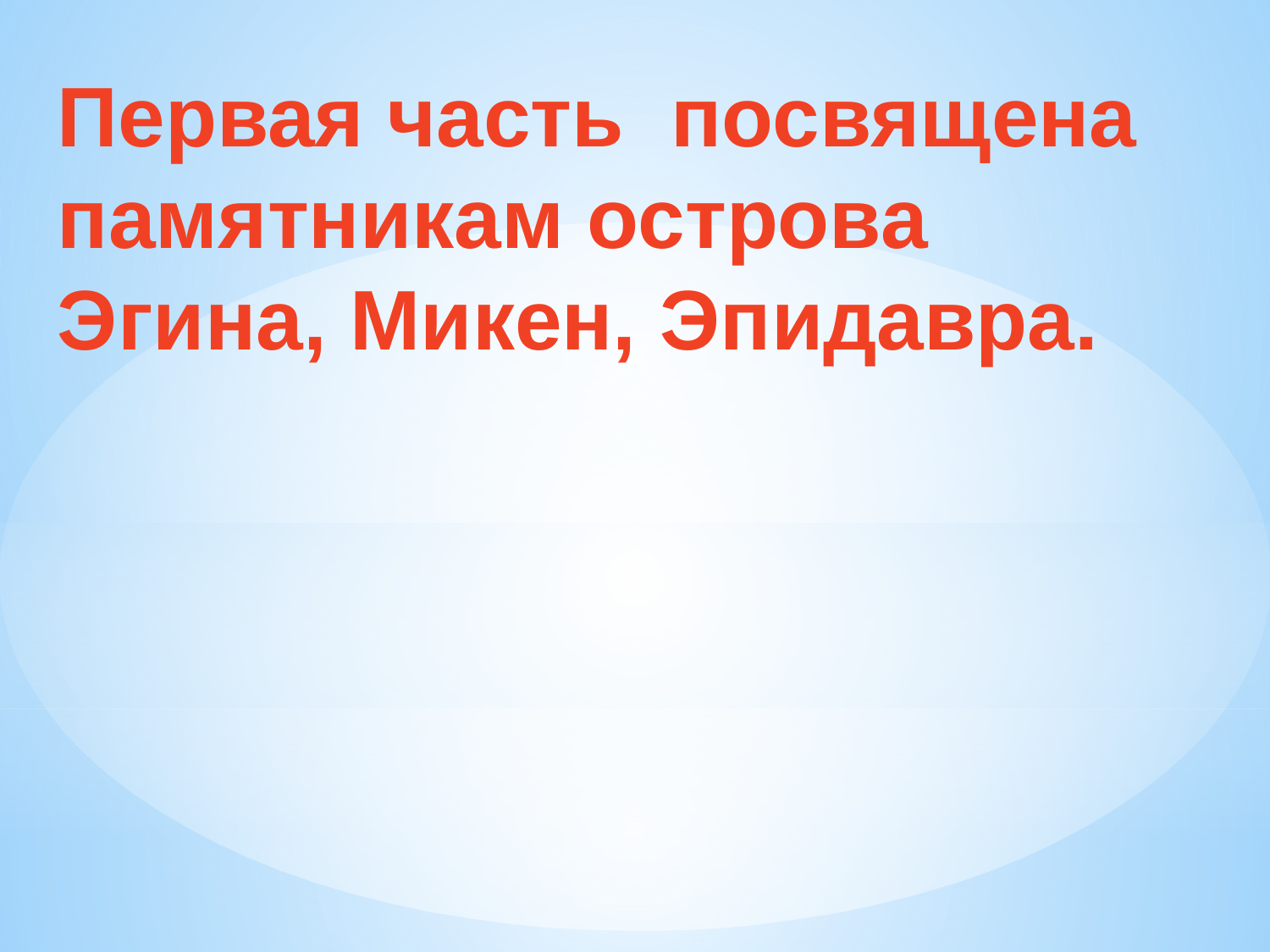

Первая часть  посвящена памятникам острова Эгина, Микен, Эпидавра.